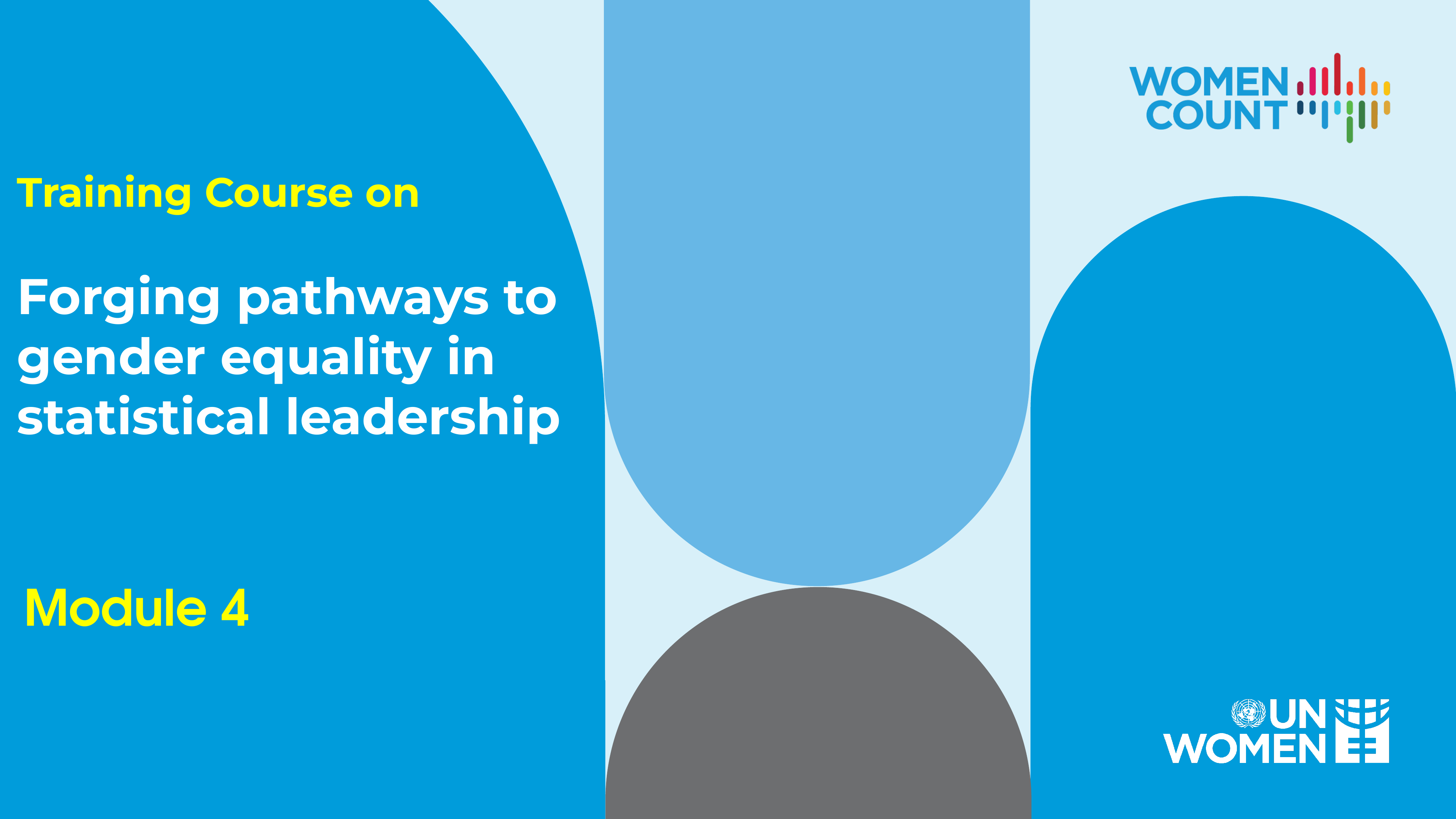

Training Course on

Forging pathways to gender equality in statistical leadership

Module 4